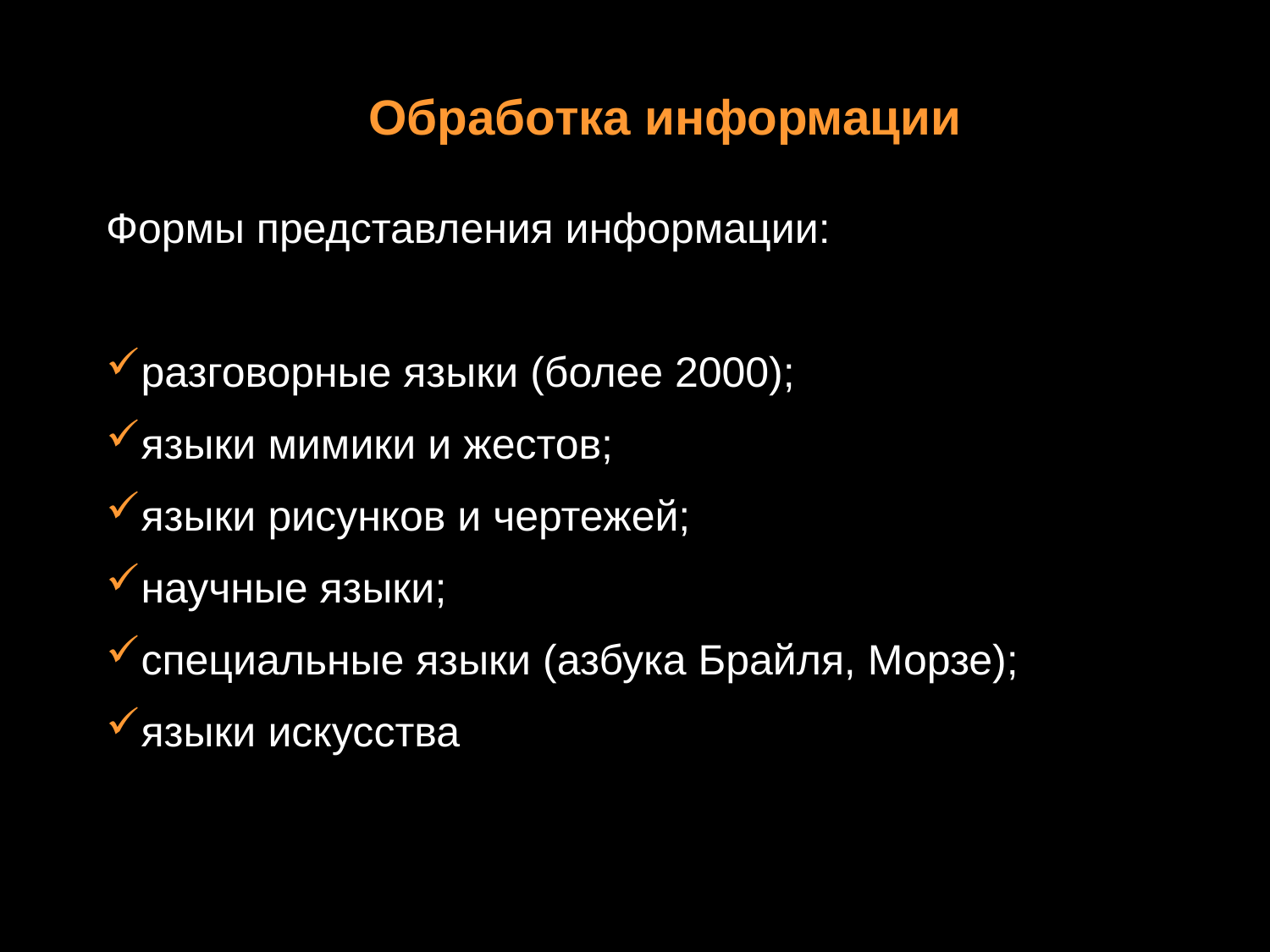

Обработка информации
Формы представления информации:

разговорные языки (более 2000);
языки мимики и жестов;
языки рисунков и чертежей;
научные языки;
специальные языки (азбука Брайля, Морзе);
языки искусства